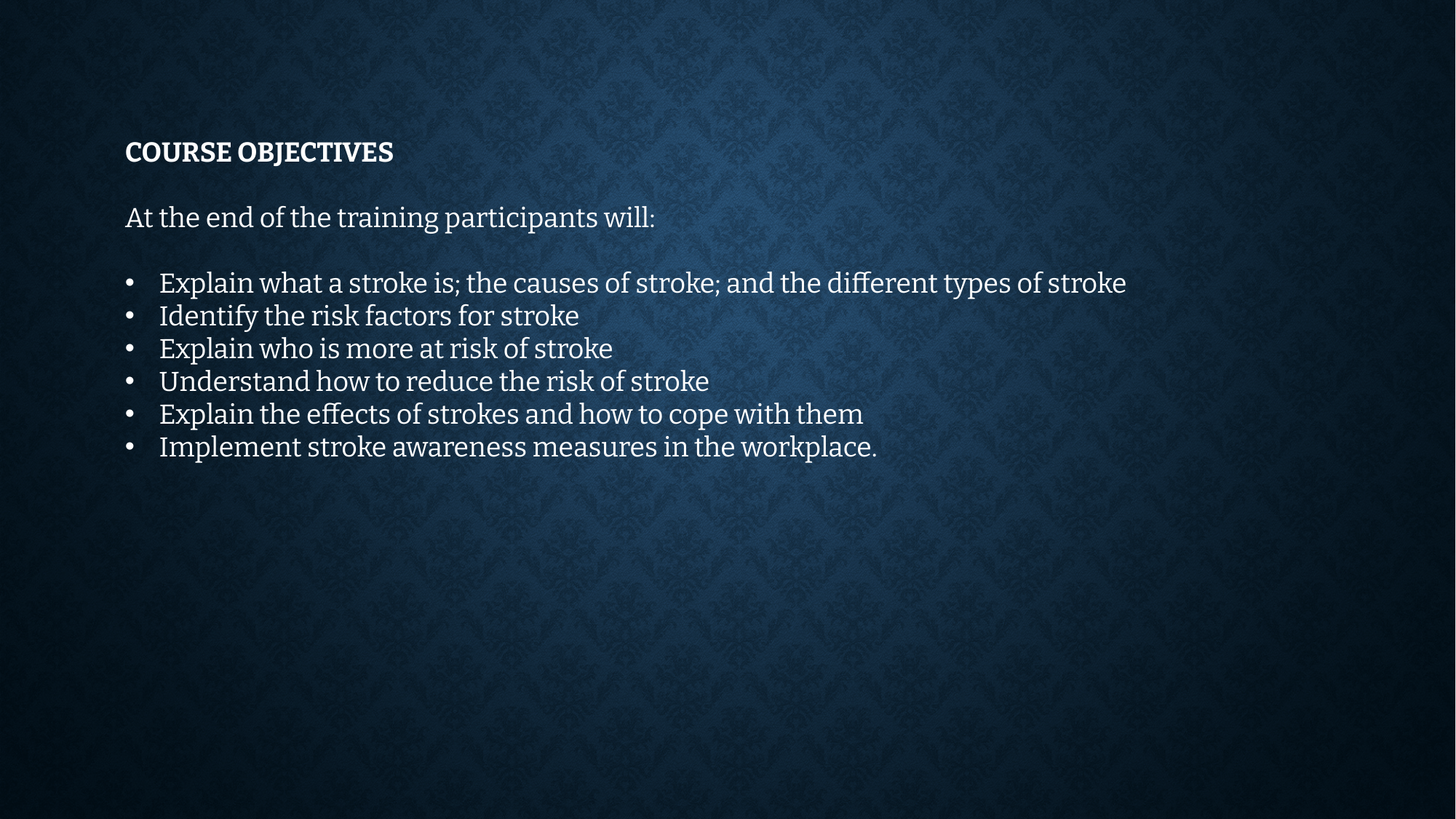

COURSE OBJECTIVES

At the end of the training participants will:

Explain what a stroke is; the causes of stroke; and the different types of stroke
Identify the risk factors for stroke
Explain who is more at risk of stroke
Understand how to reduce the risk of stroke
Explain the effects of strokes and how to cope with them
Implement stroke awareness measures in the workplace.